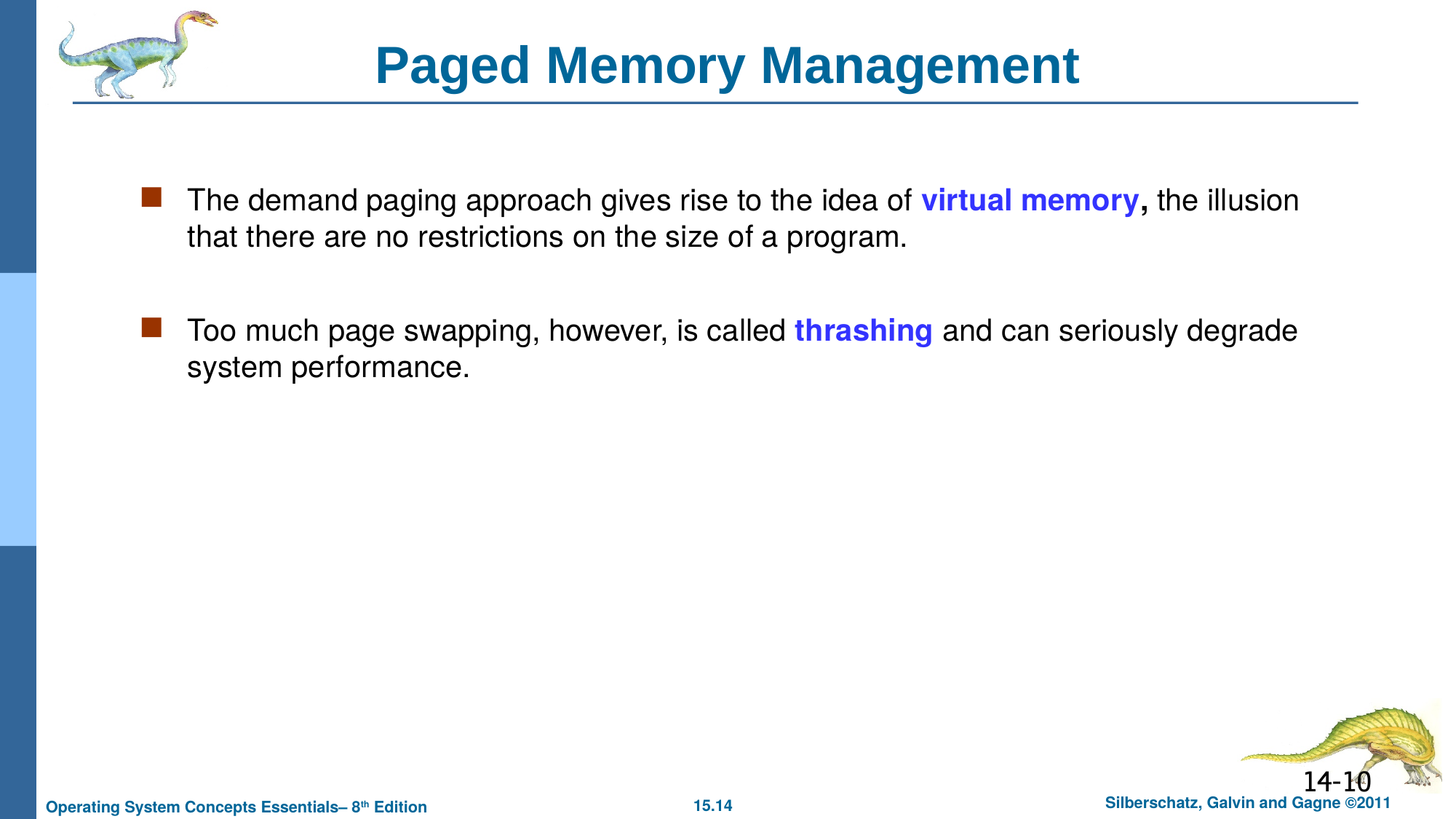

# Paged Memory Management
The demand paging approach gives rise to the idea of virtual memory, the illusion that there are no restrictions on the size of a program.

Too much page swapping, however, is called thrashing and can seriously degrade system performance.
10-14